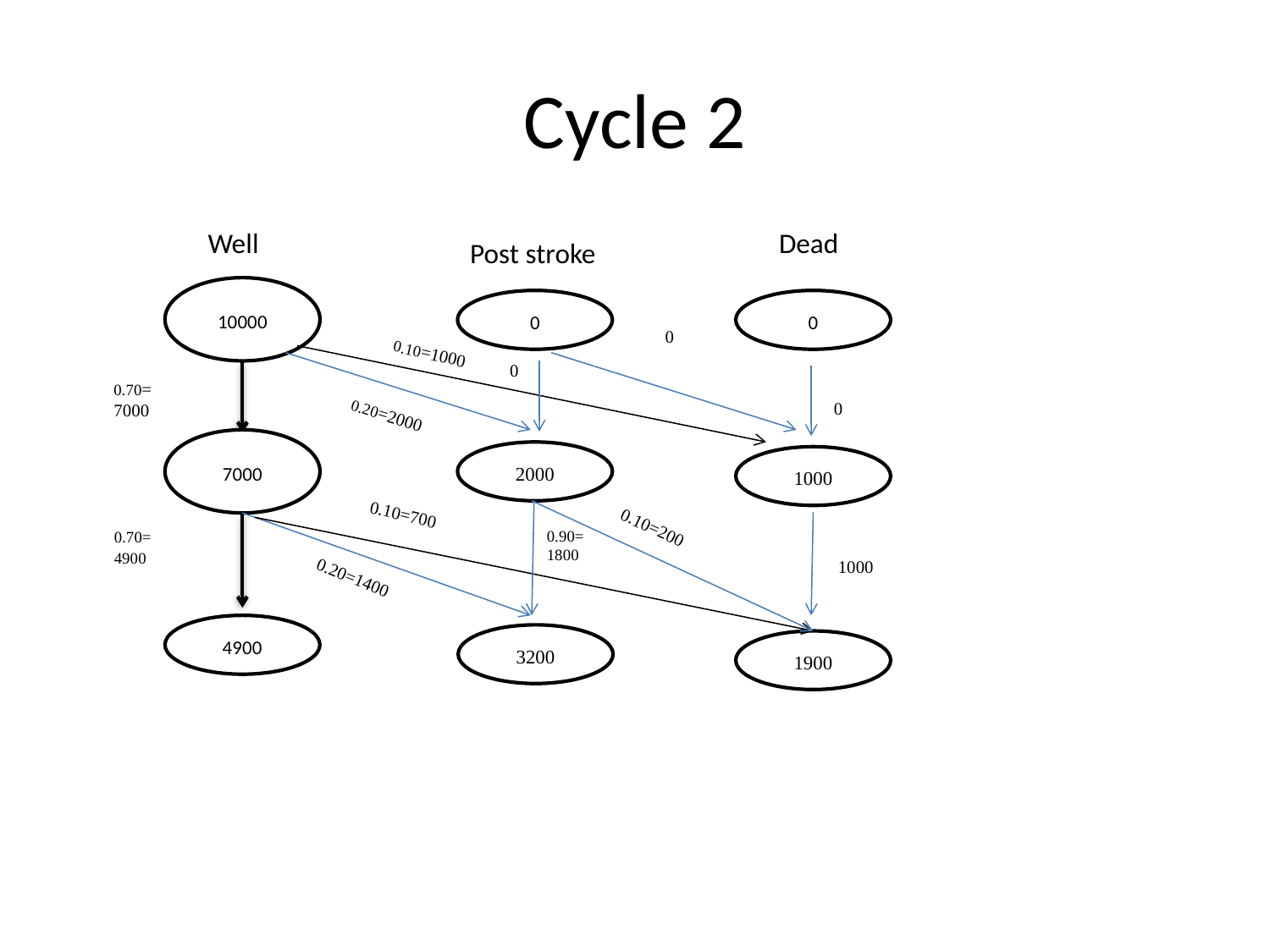

# Cycle 2
Well
Dead
Post stroke
10000
0
0
0
0.10=1000
0
0.70=
7000
0
0.20=2000
7000
2000
1000
0.10=700
0.10=200
0.90=
1800
0.70=
4900
1000
0.20=1400
4900
3200
1900